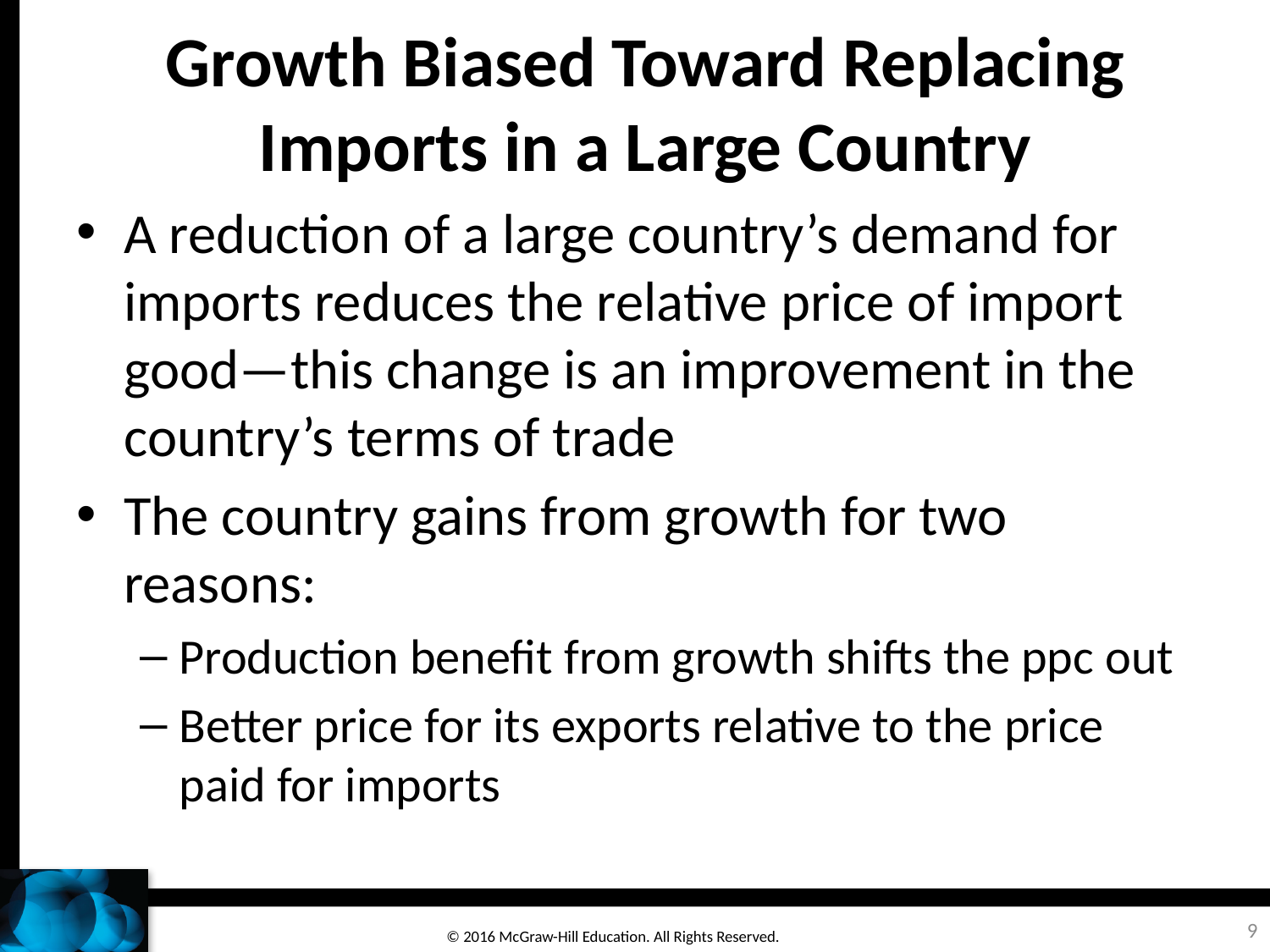

# Growth Biased Toward Replacing Imports in a Large Country
A reduction of a large country’s demand for imports reduces the relative price of import good—this change is an improvement in the country’s terms of trade
The country gains from growth for two reasons:
Production benefit from growth shifts the ppc out
Better price for its exports relative to the price paid for imports
9
© 2016 McGraw-Hill Education. All Rights Reserved.